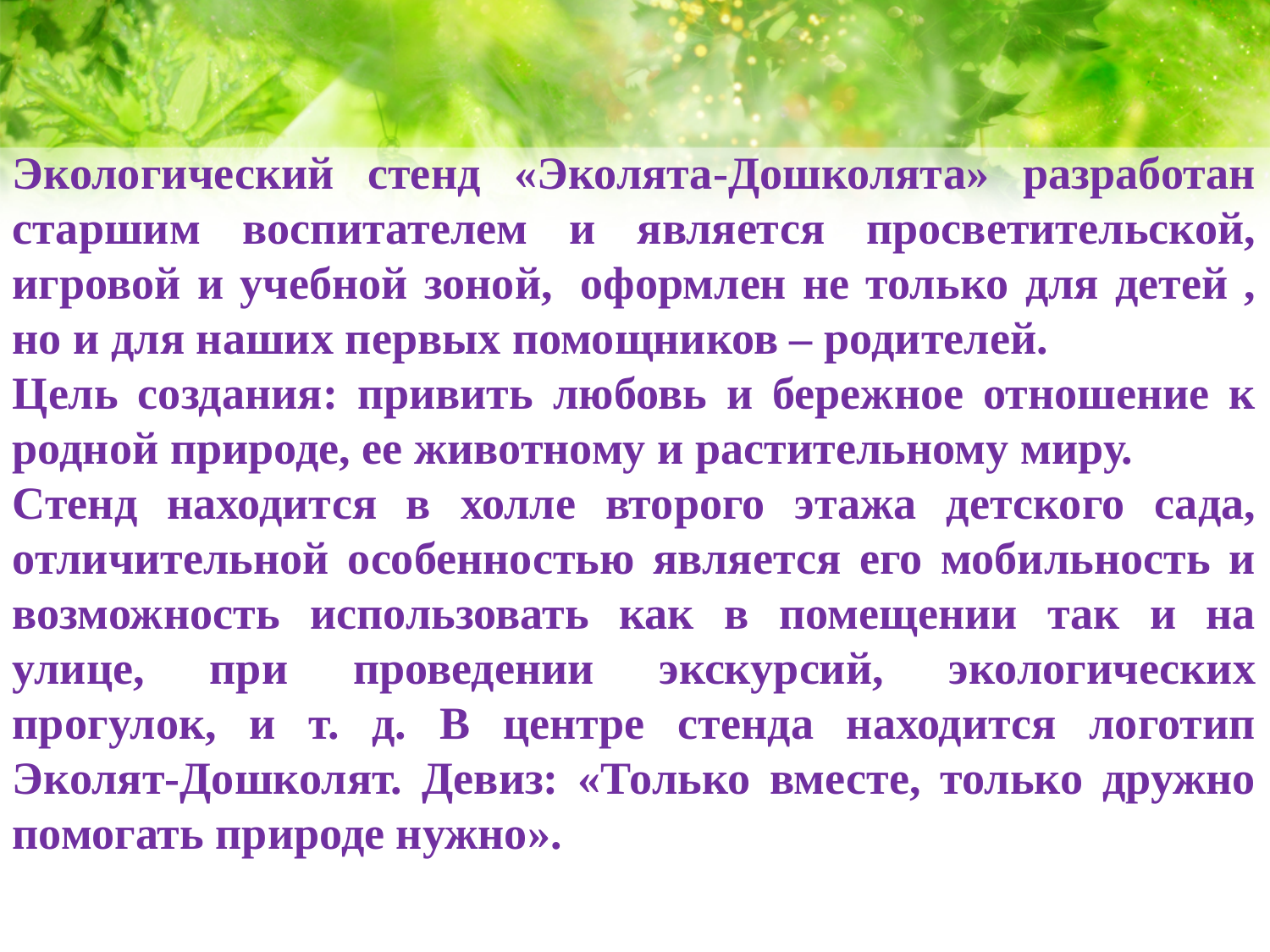

Экологический стенд «Эколята-Дошколята» разработан старшим воспитателем и является просветительской, игровой и учебной зоной,  оформлен не только для детей , но и для наших первых помощников – родителей.
Цель создания: привить любовь и бережное отношение к родной природе, ее животному и растительному миру.
Стенд находится в холле второго этажа детского сада, отличительной особенностью является его мобильность и возможность использовать как в помещении так и на улице, при проведении экскурсий, экологических прогулок, и т. д. В центре стенда находится логотип Эколят-Дошколят. Девиз: «Только вместе, только дружно помогать природе нужно».